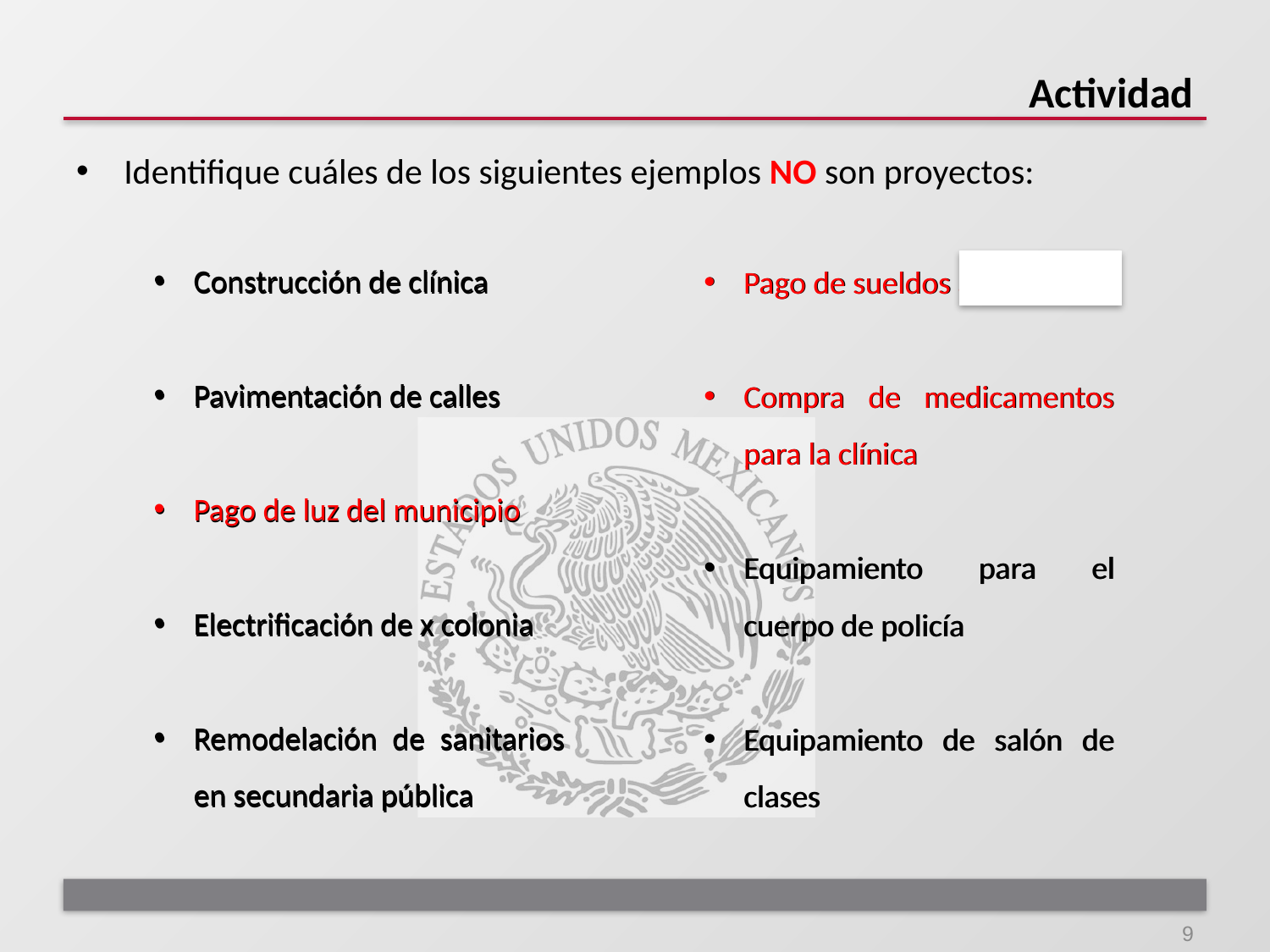

Actividad
Identifique cuáles de los siguientes ejemplos NO son proyectos:

Construcción de clínica

Pavimentación de calles

Pago de luz del municipio

Electrificación de x colonia

Remodelación de sanitarios en secundaria pública

Construcción de clínica

Pavimentación de calles

Pago de luz del municipio

Electrificación de x colonia

Remodelación de sanitarios en secundaria pública

Pago de sueldos a policías

Compra de medicamentos para la clínica

Equipamiento para el cuerpo de policía

Equipamiento de salón de clases

Pago de sueldos a policías

Compra de medicamentos para la clínica

Equipamiento para el cuerpo de policía

Equipamiento de salón de clases

9